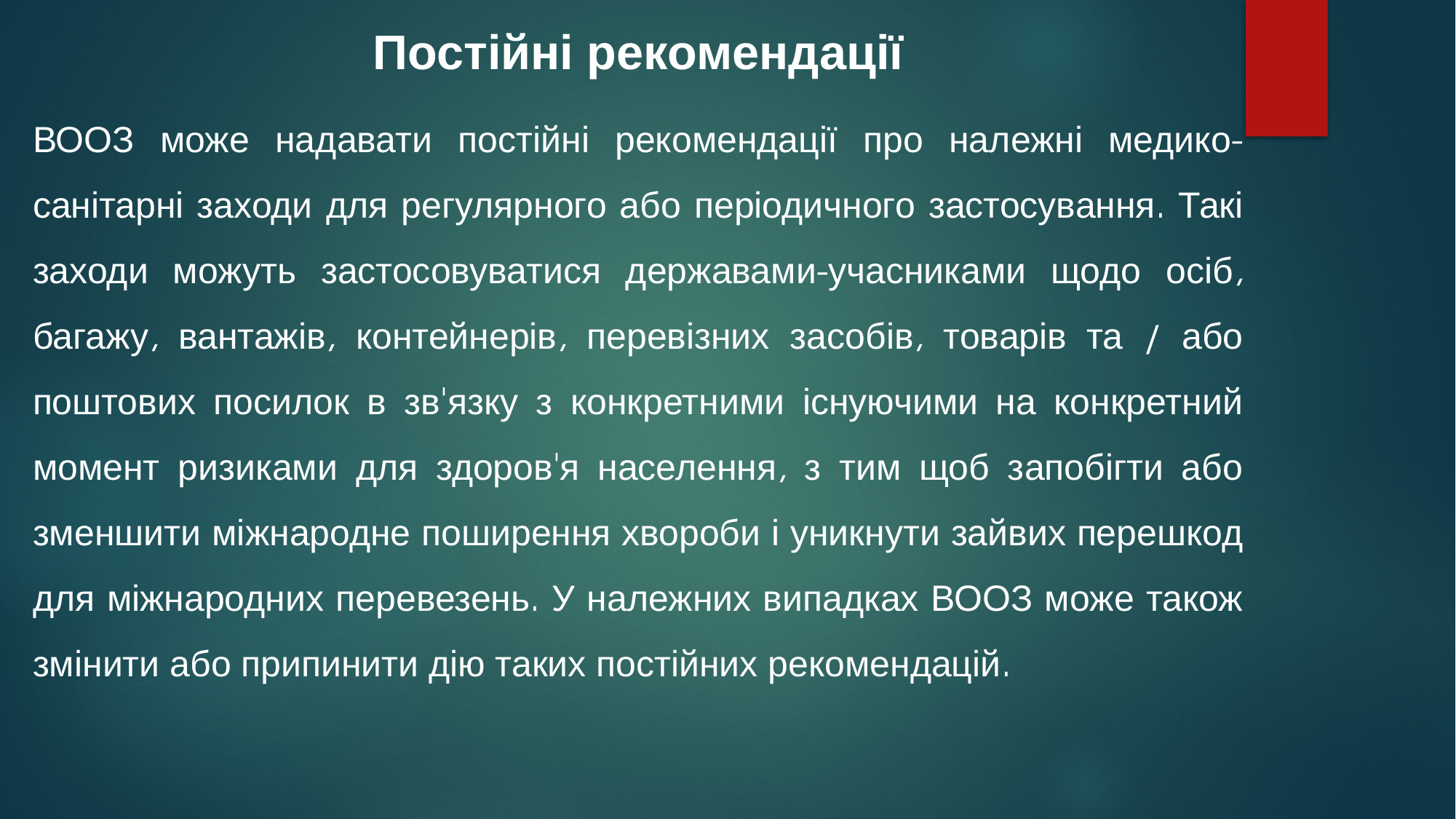

Постійні рекомендації
ВООЗ може надавати постійні рекомендації про належні медико-санітарні заходи для регулярного або періодичного застосування. Такі заходи можуть застосовуватися державами-учасниками щодо осіб, багажу, вантажів, контейнерів, перевізних засобів, товарів та / або поштових посилок в зв'язку з конкретними існуючими на конкретний момент ризиками для здоров'я населення, з тим щоб запобігти або зменшити міжнародне поширення хвороби і уникнути зайвих перешкод для міжнародних перевезень. У належних випадках ВООЗ може також змінити або припинити дію таких постійних рекомендацій.